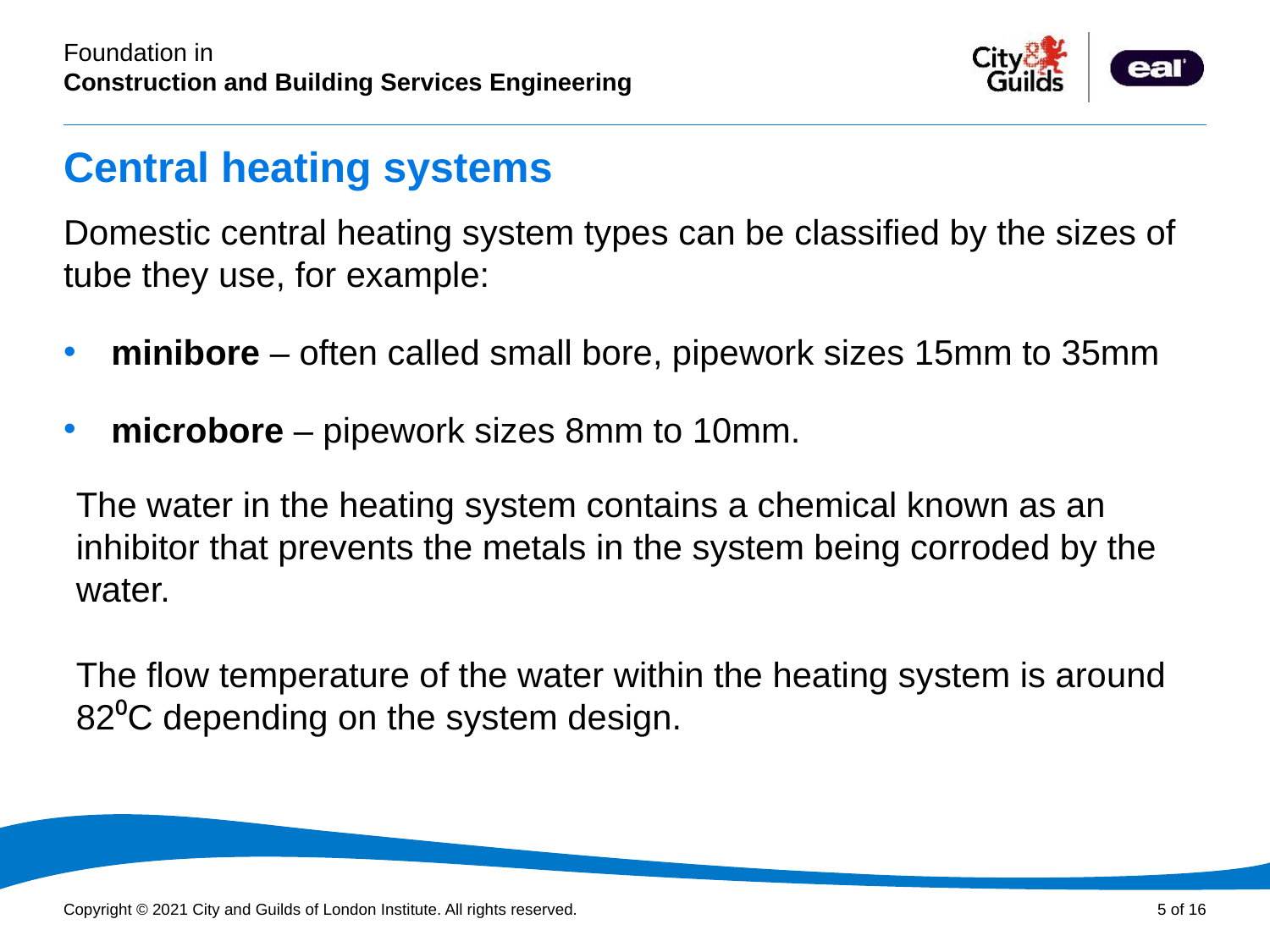

# Central heating systems
Domestic central heating system types can be classified by the sizes of tube they use, for example:
minibore – often called small bore, pipework sizes 15mm to 35mm
microbore – pipework sizes 8mm to 10mm.

The water in the heating system contains a chemical known as an inhibitor that prevents the metals in the system being corroded by the water.
The flow temperature of the water within the heating system is around 82⁰C depending on the system design.